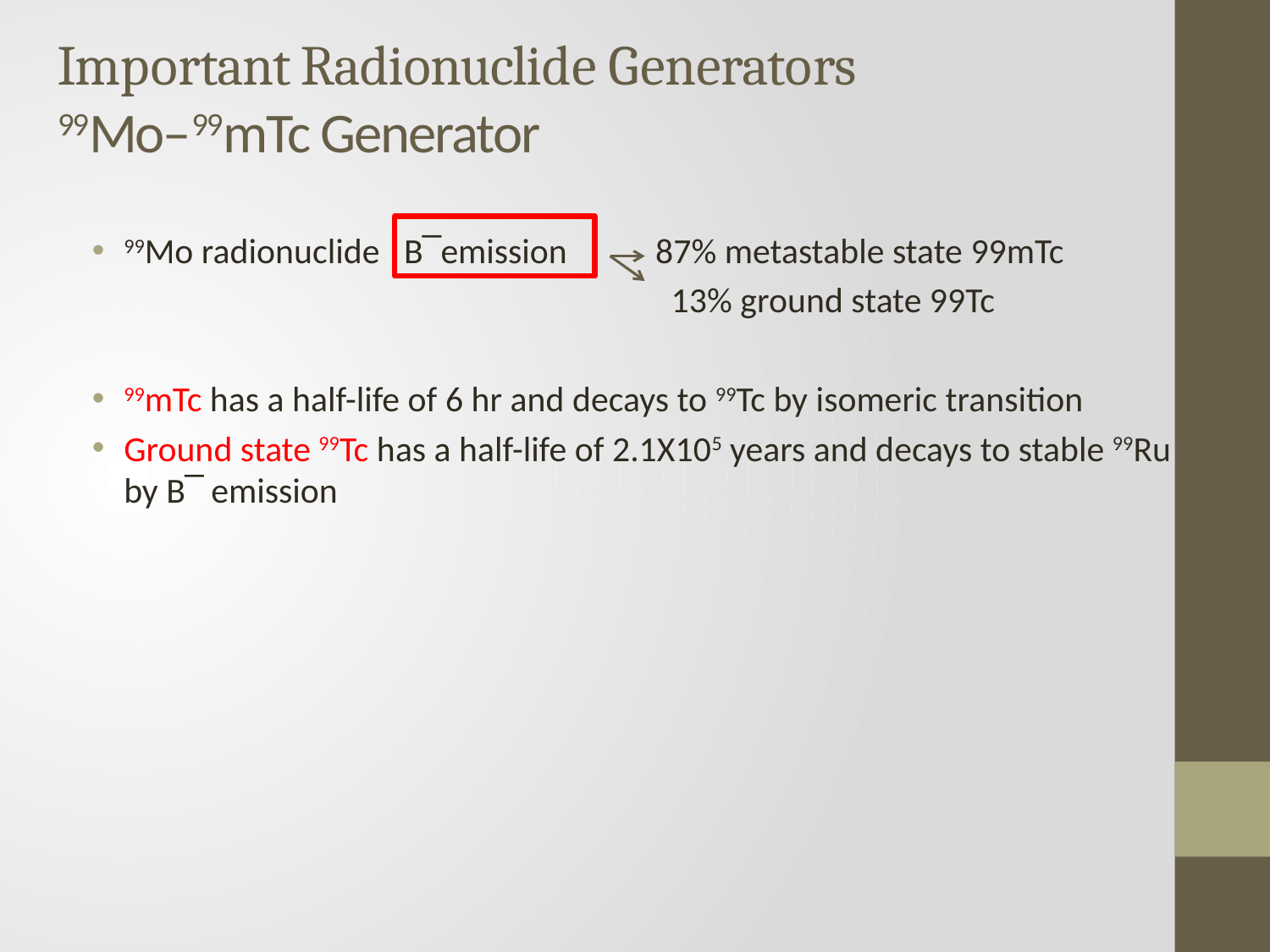

# Important Radionuclide Generators 99Mo–99mTc Generator

99Mo radionuclide   B‾emission           87% metastable state 99mTc
                                                                        13% ground state 99Tc

99mTc has a half-life of 6 hr and decays to 99Tc by isomeric transition
Ground state 99Tc has a half-life of 2.1X105 years and decays to stable 99Ru by B‾ emission